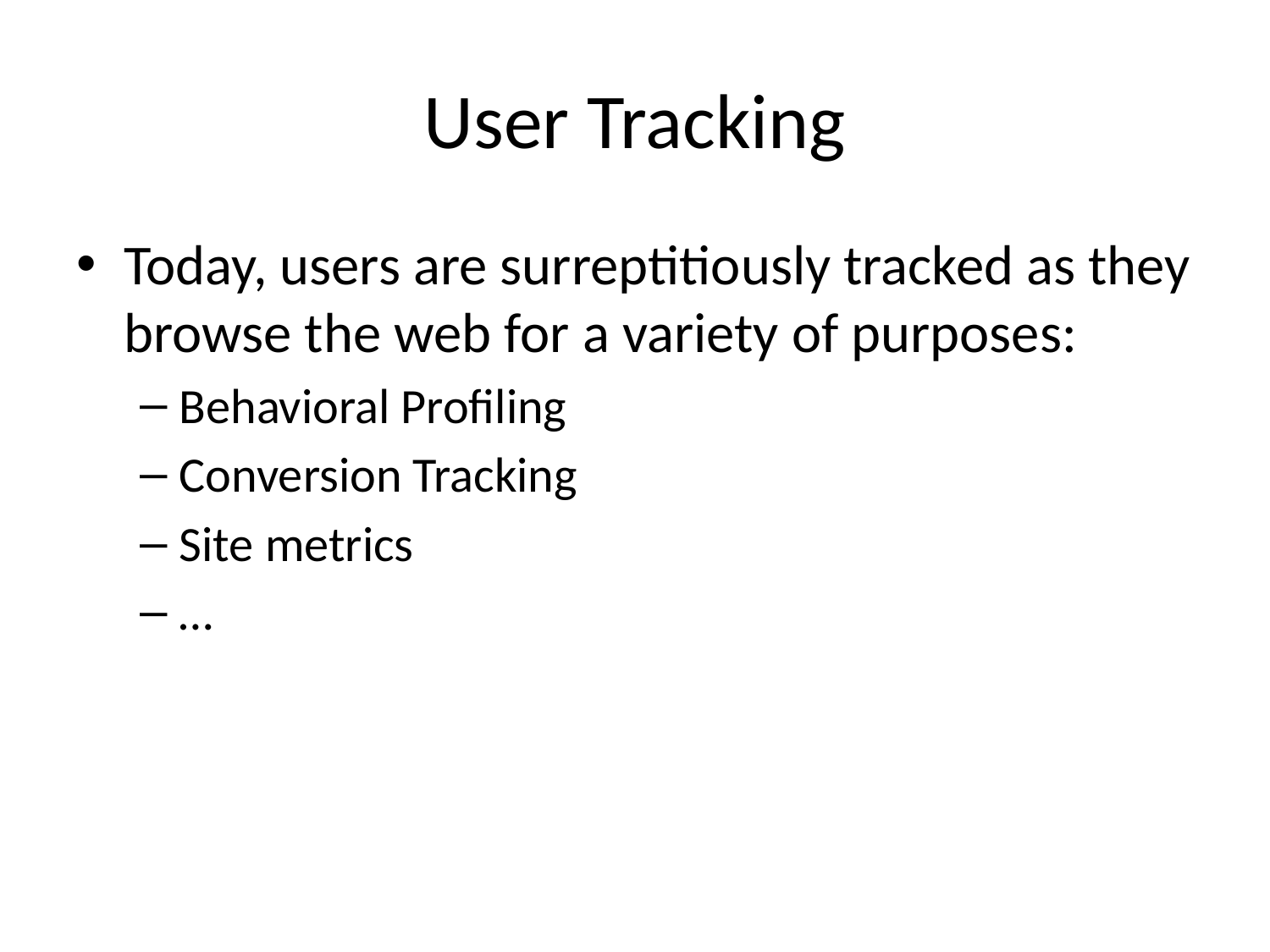

# User Tracking
Today, users are surreptitiously tracked as they browse the web for a variety of purposes:
Behavioral Profiling
Conversion Tracking
Site metrics
…